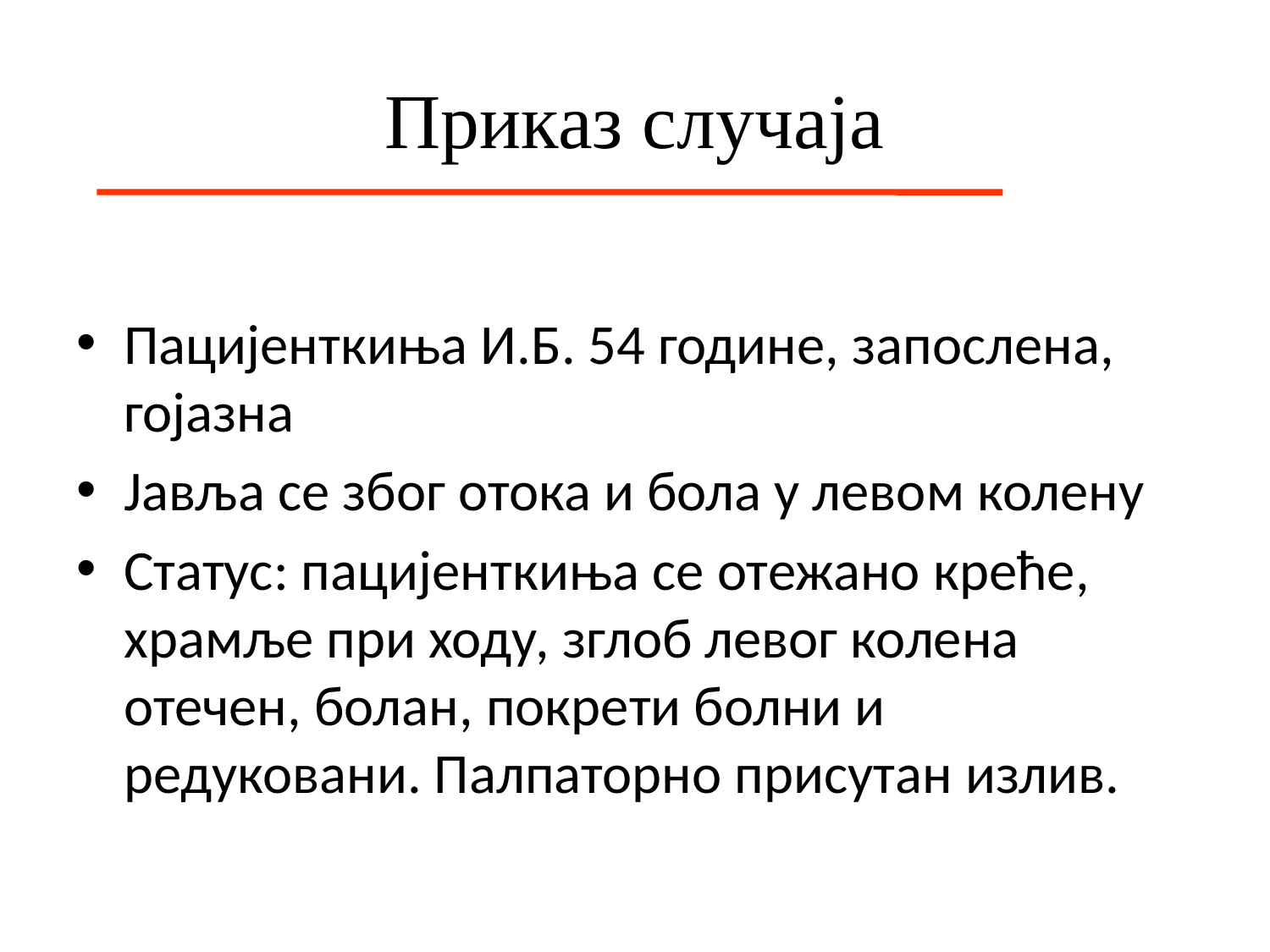

# Приказ случаја

Пацијенткиња И.Б. 54 године, запослена, гојазна
Јавља се због отока и бола у левом колену
Статус: пацијенткиња се отежано креће, храмље при ходу, зглоб левог колена отечен, болан, покрети болни и редуковани. Палпаторно присутан излив.